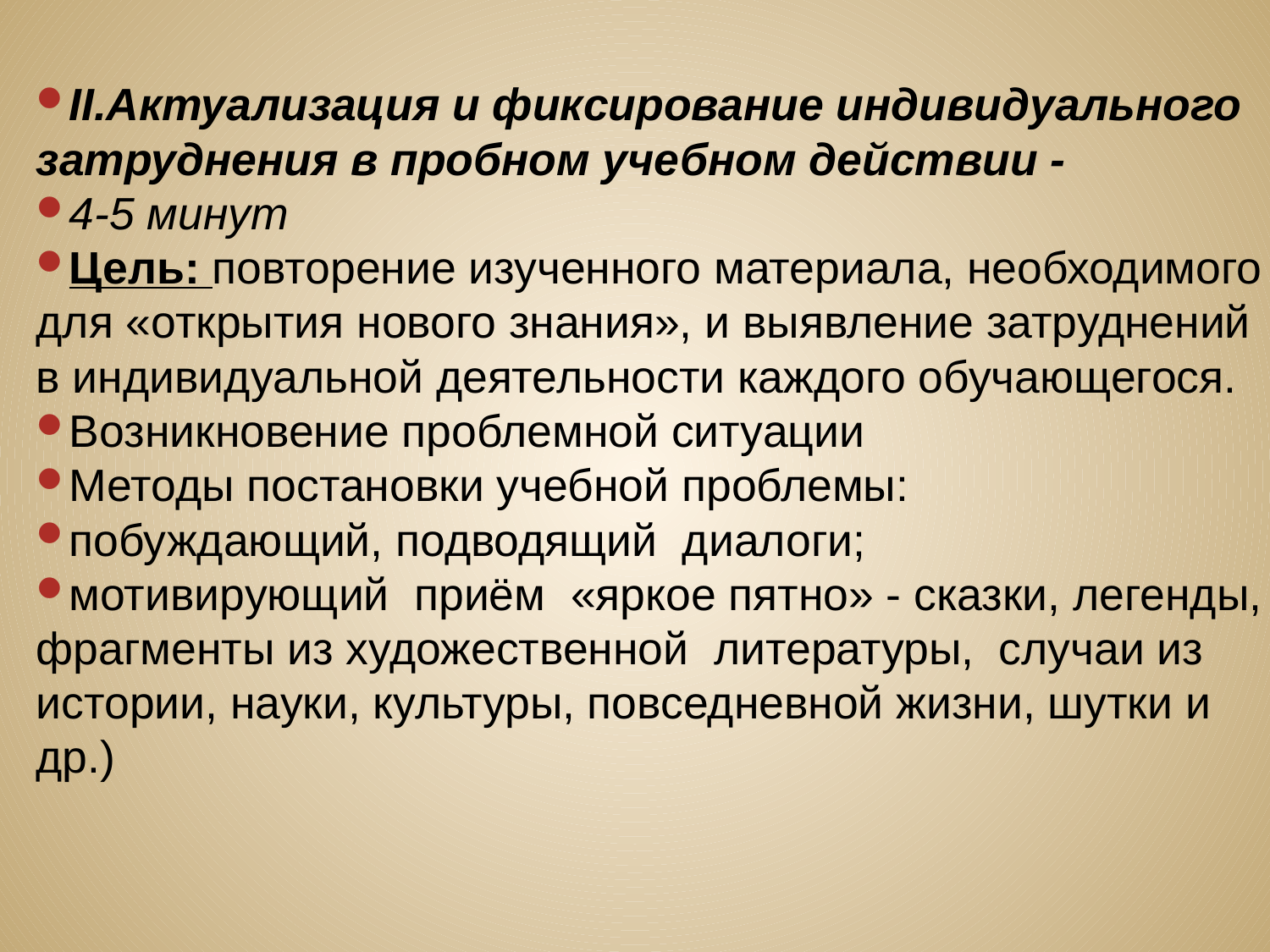

II.Актуализация и фиксирование индивидуального затруднения в пробном учебном действии -
4-5 минут
Цель: повторение изученного материала, необходимого для «открытия нового знания», и выявление затруднений в индивидуальной деятельности каждого обучающегося.
Возникновение проблемной ситуации
Методы постановки учебной проблемы:
побуждающий, подводящий  диалоги;
мотивирующий  приём  «яркое пятно» - сказки, легенды, фрагменты из художественной  литературы,  случаи из истории, науки, культуры, повседневной жизни, шутки и др.)